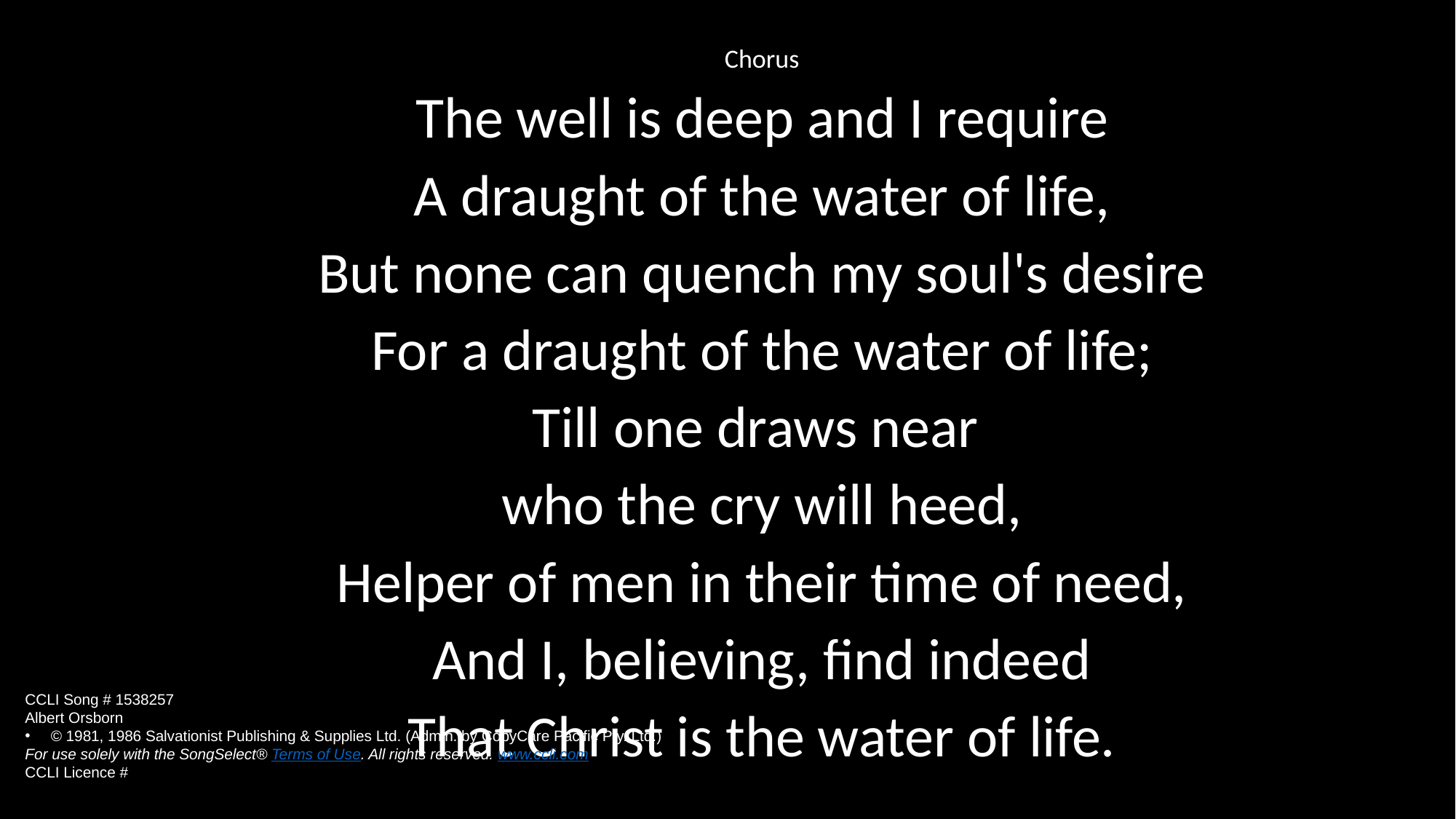

Chorus
The well is deep and I require
A draught of the water of life,
But none can quench my soul's desire
For a draught of the water of life;
Till one draws near
who the cry will heed,
Helper of men in their time of need,
And I, believing, find indeed
That Christ is the water of life.
CCLI Song # 1538257
Albert Orsborn
© 1981, 1986 Salvationist Publishing & Supplies Ltd. (Admin. by CopyCare Pacific Pty. Ltd.)
For use solely with the SongSelect® Terms of Use. All rights reserved. www.ccli.com
CCLI Licence #